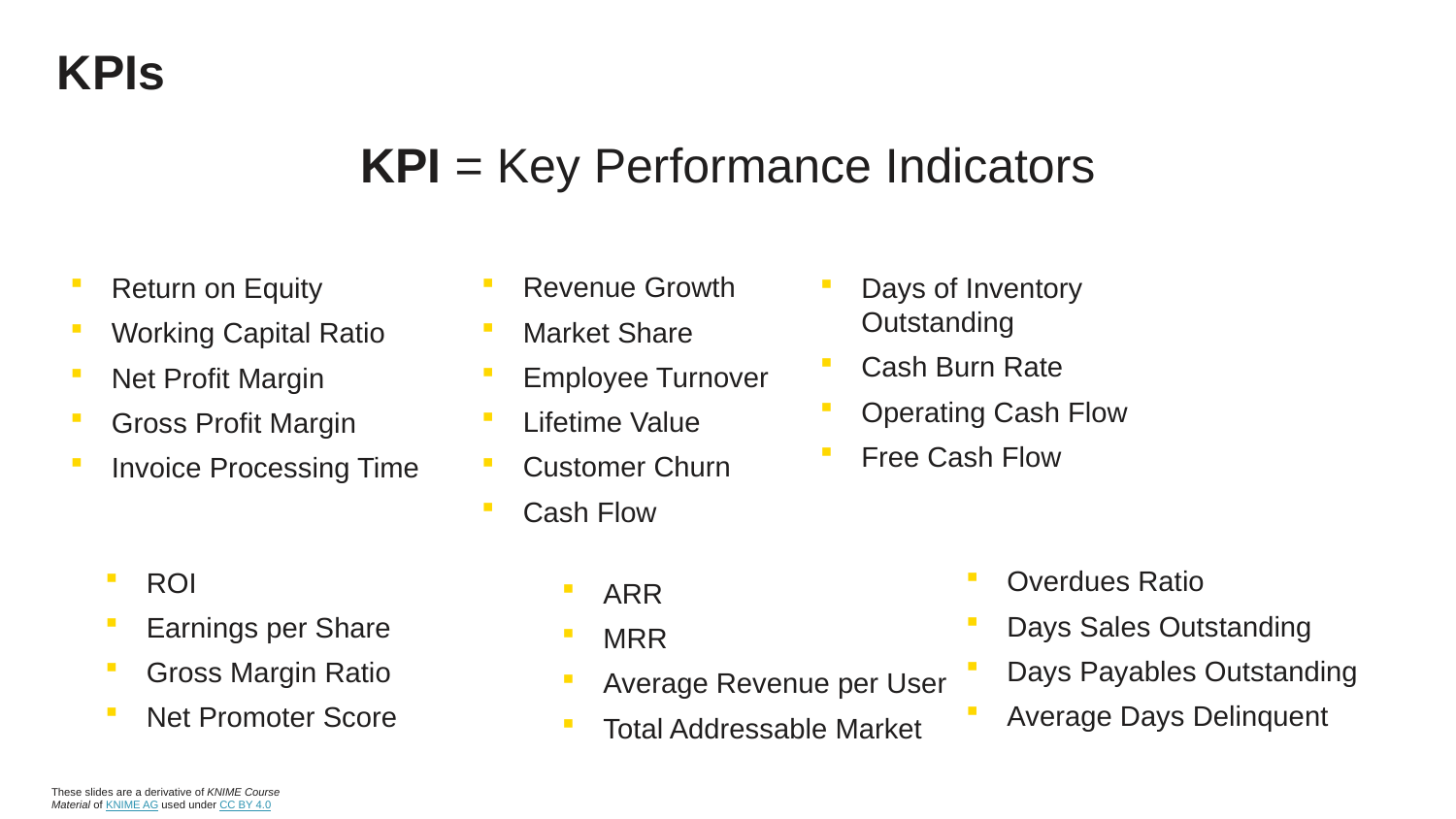

# KPIs
KPI = Key Performance Indicators
Revenue Growth
Market Share
Employee Turnover
Lifetime Value
Customer Churn
Cash Flow

Return on Equity
Working Capital Ratio
Net Profit Margin
Gross Profit Margin
Invoice Processing Time
Days of Inventory Outstanding
Cash Burn Rate
Operating Cash Flow
Free Cash Flow
Overdues Ratio
Days Sales Outstanding
Days Payables Outstanding
Average Days Delinquent
ROI
Earnings per Share
Gross Margin Ratio
Net Promoter Score
ARR
MRR
Average Revenue per User
Total Addressable Market